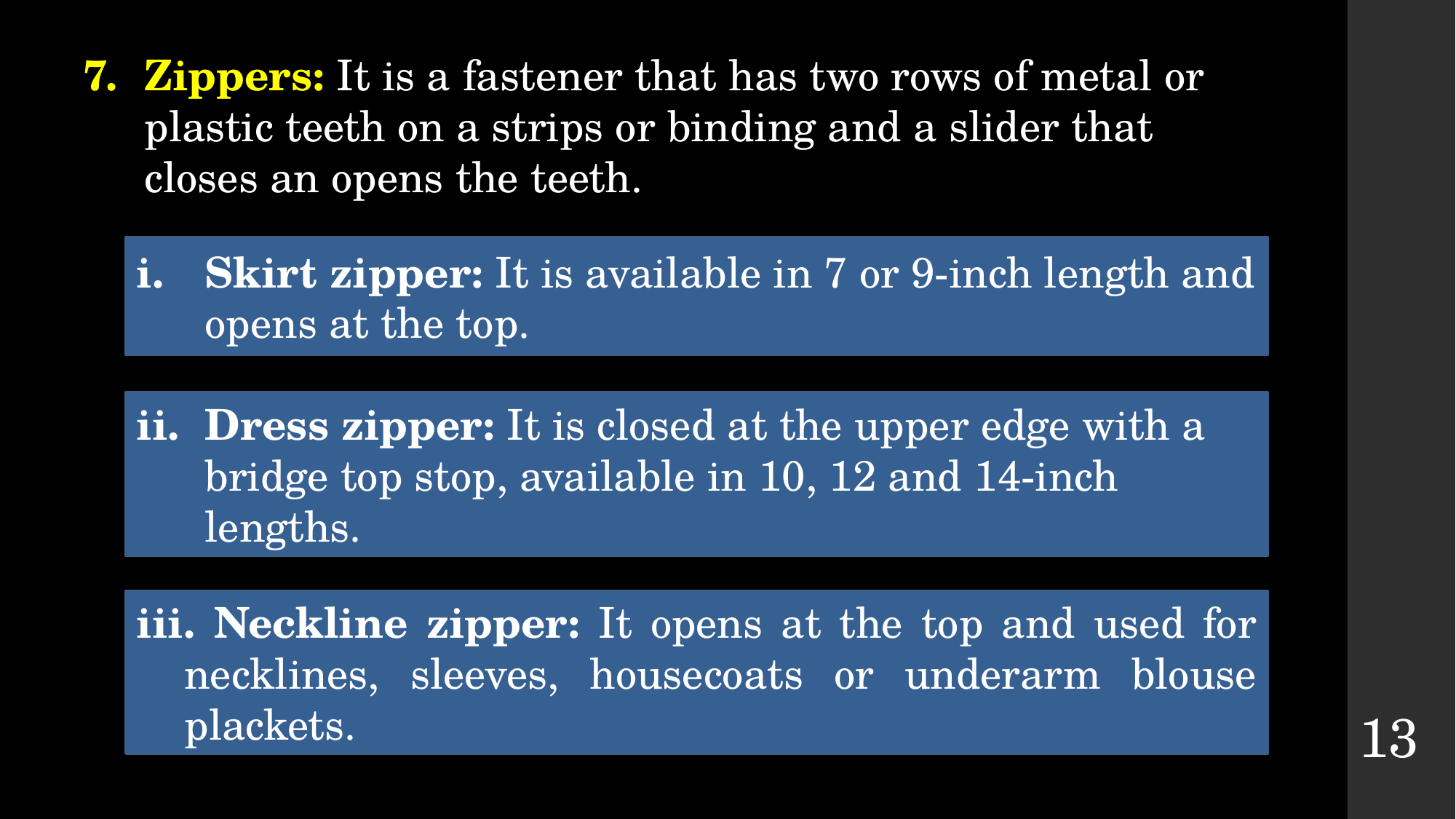

Zippers: It is a fastener that has two rows of metal or plastic teeth on a strips or binding and a slider that closes an opens the teeth.
Skirt zipper: It is available in 7 or 9-inch length and opens at the top.
Dress zipper: It is closed at the upper edge with a bridge top stop, available in 10, 12 and 14-inch lengths.
 Neckline zipper: It opens at the top and used for necklines, sleeves, housecoats or underarm blouse plackets.
13